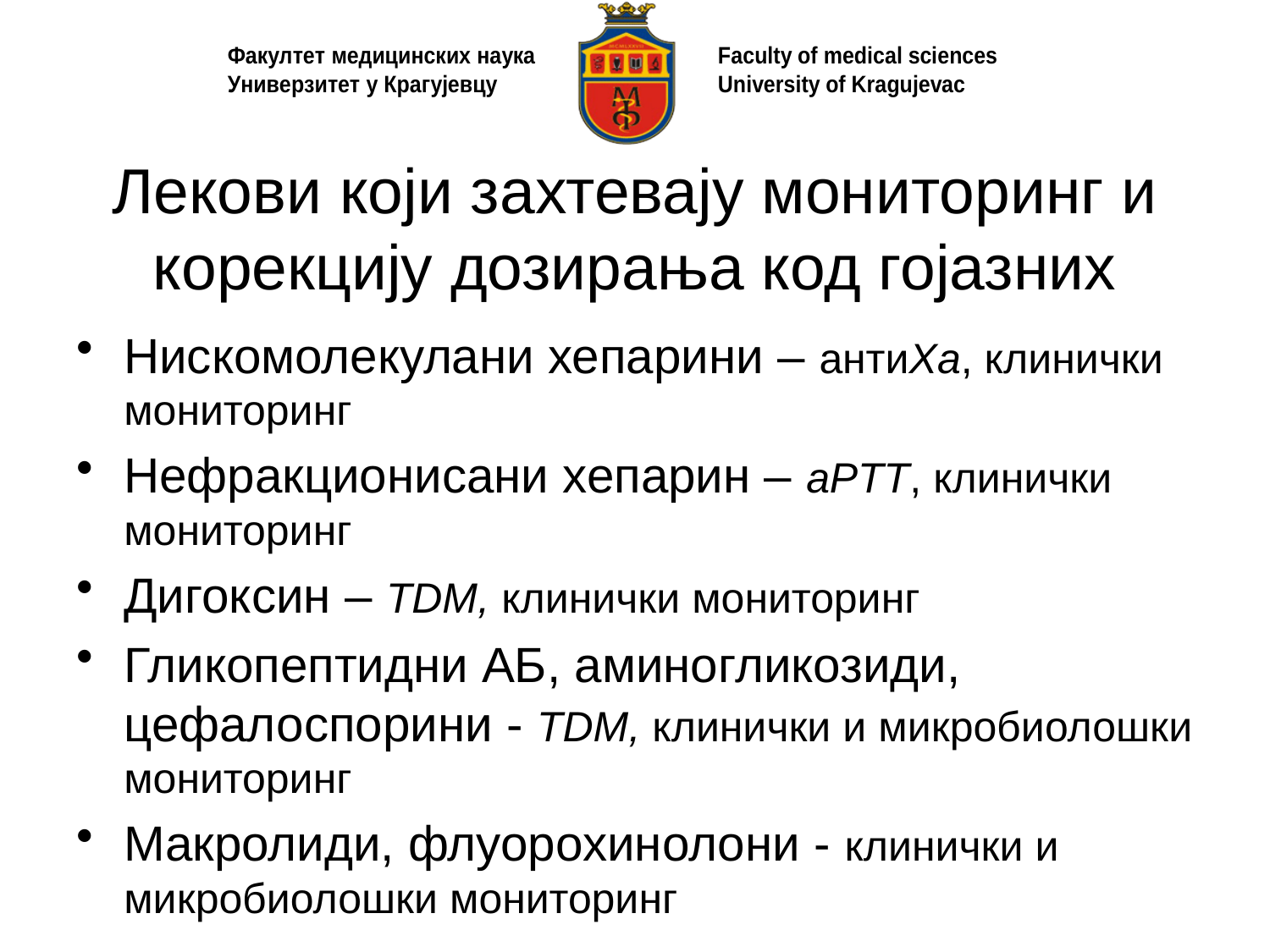

# Лекови који захтевају мониторинг и корекцију дозирања код гојазних
Нискомолекулани хепарини – антиXa, клинички мониторинг
Нефракционисани хепарин – aPTT, клинички мониторинг
Дигоксин – TDM, клинички мониторинг
Гликопептидни АБ, аминогликозиди, цефалоспорини - TDM, клинички и микробиолошки мониторинг
Макролиди, флуорохинолони - клинички и микробиолошки мониторинг